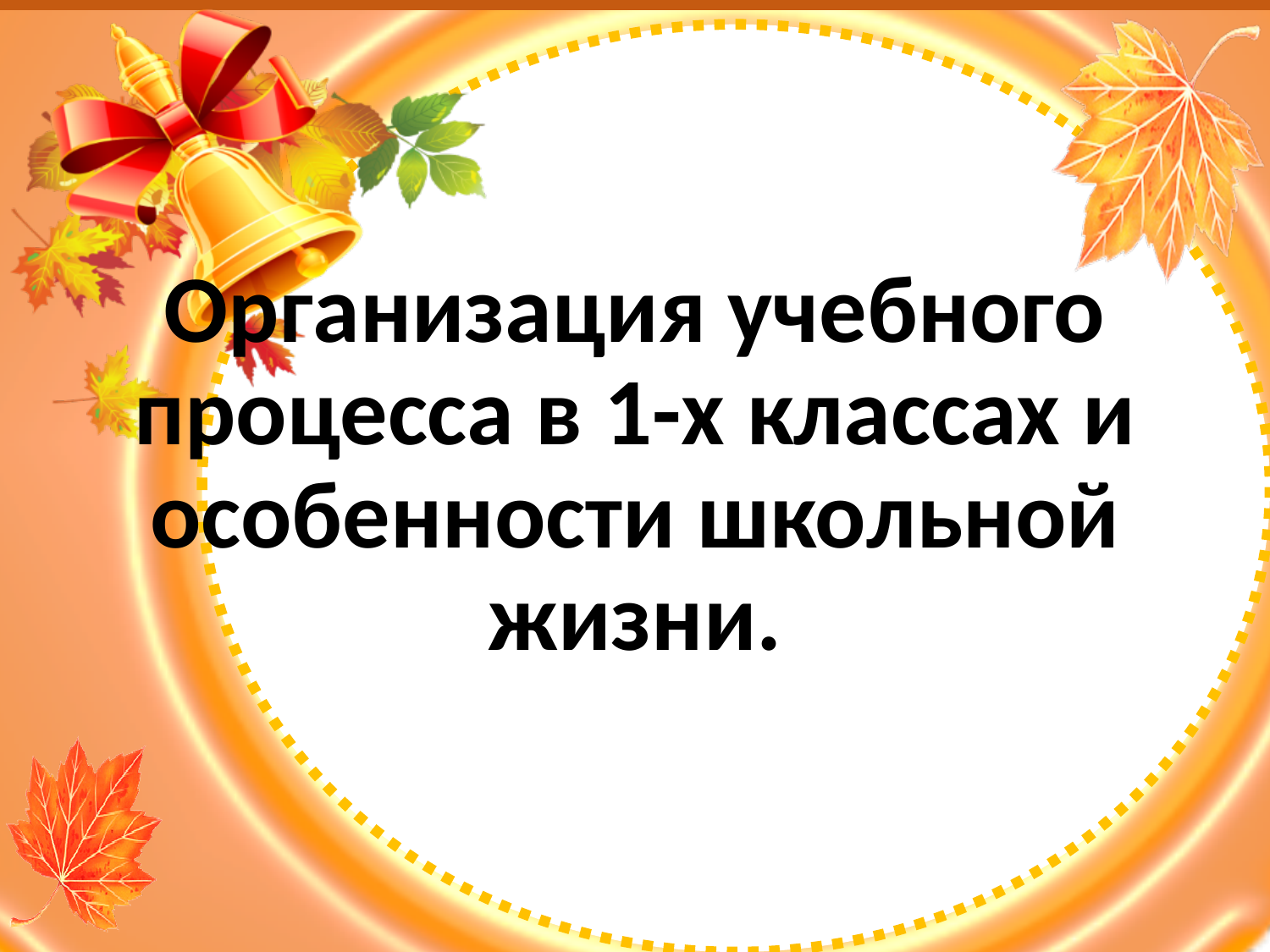

#
Организация учебного процесса в 1-х классах и особенности школьной жизни.